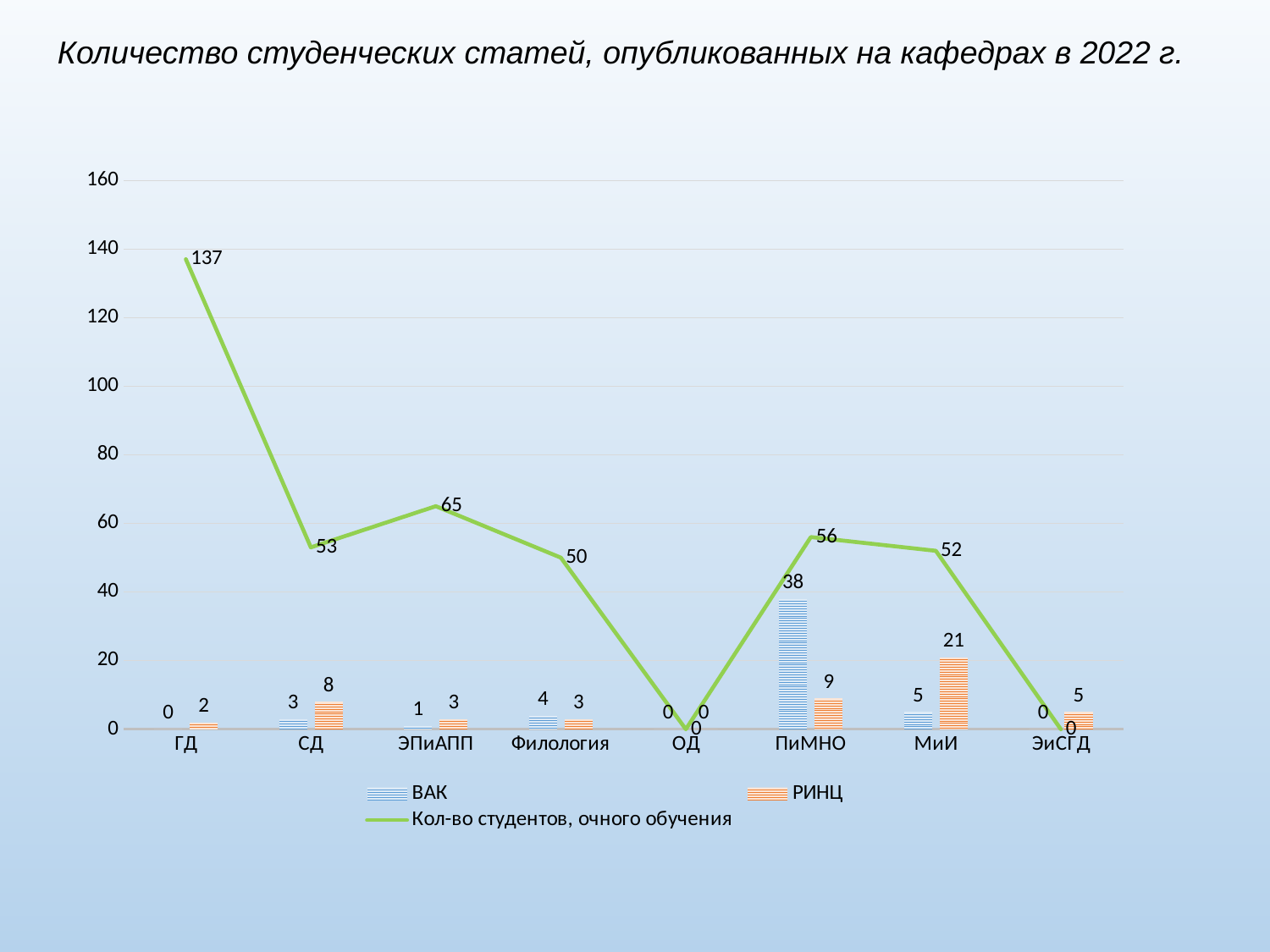

Количество студенческих статей, опубликованных на кафедрах в 2022 г.

### Chart

| Category | ВАК | РИНЦ | Кол-во студентов, очного обучения |
|---|---|---|---|
| ГД | 0.0 | 2.0 | 137.0 |
| СД | 3.0 | 8.0 | 53.0 |
| ЭПиАПП | 1.0 | 3.0 | 65.0 |
| Филология | 4.0 | 3.0 | 50.0 |
| ОД | 0.0 | 0.0 | 0.0 |
| ПиМНО | 38.0 | 9.0 | 56.0 |
| МиИ | 5.0 | 21.0 | 52.0 |
| ЭиСГД | 0.0 | 5.0 | 0.0 |